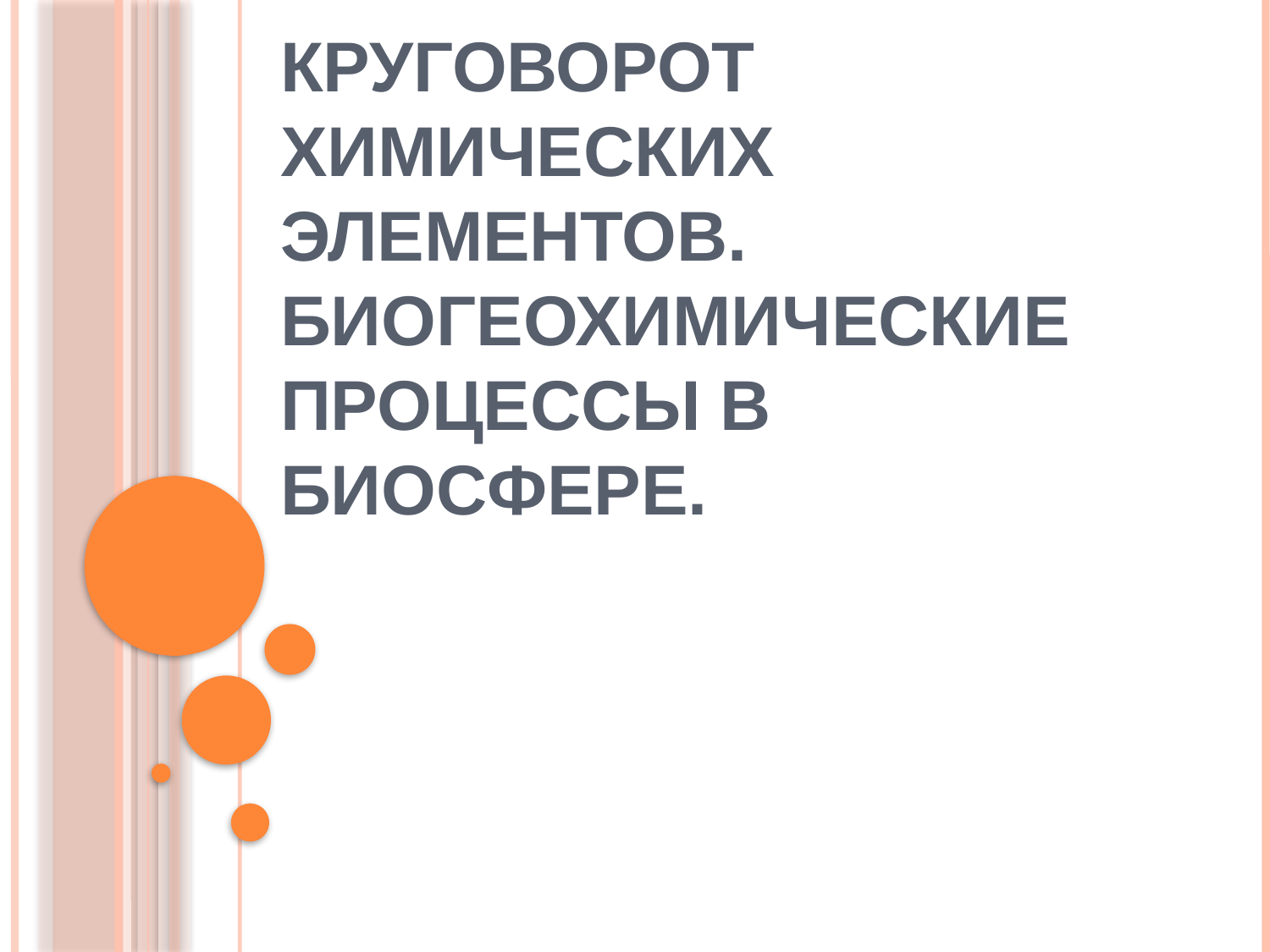

# Круговорот химических элементов. Биогеохимические процессы в биосфере.